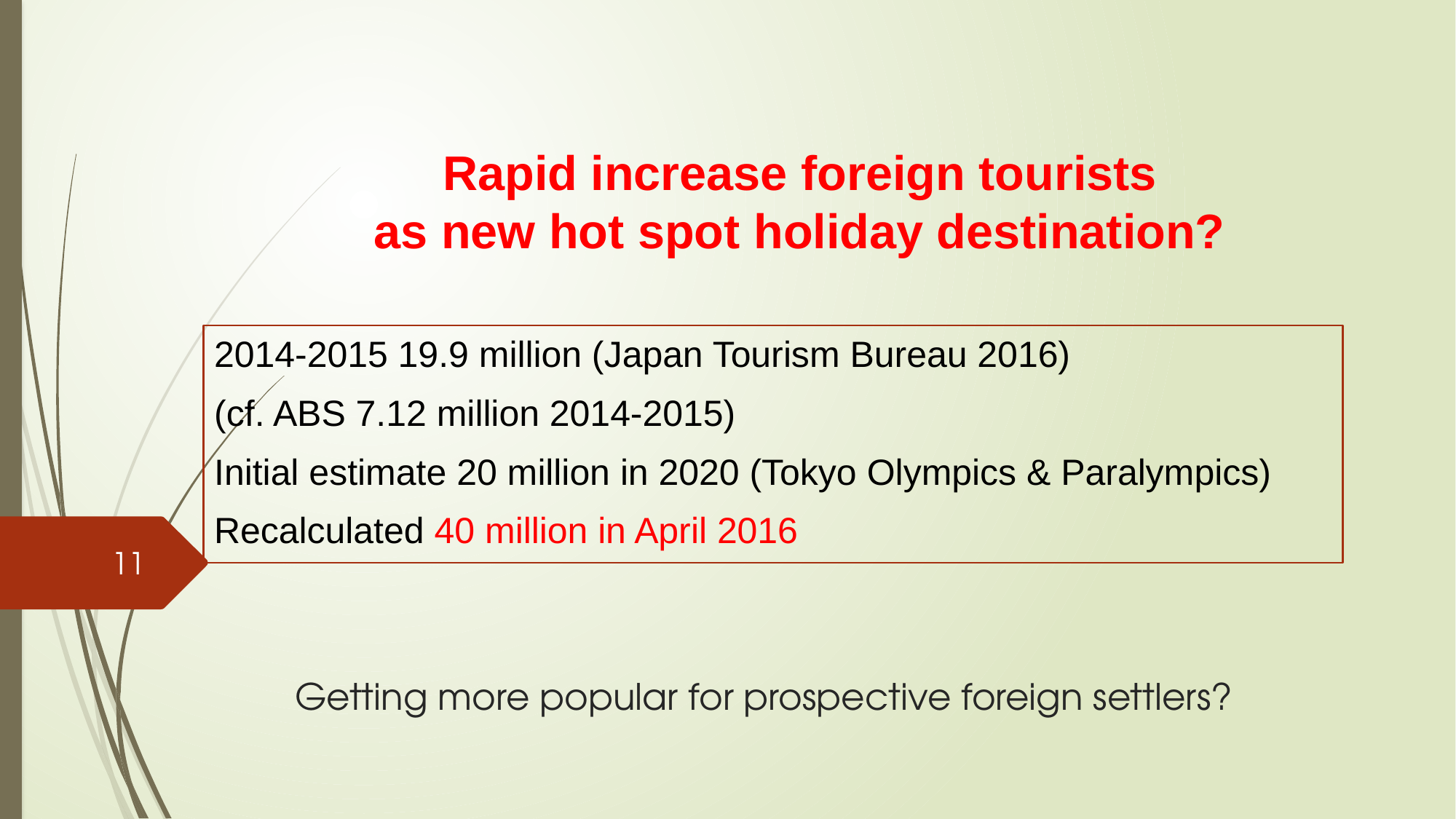

Rapid increase foreign tourists
as new hot spot holiday destination?
2014-2015 19.9 million (Japan Tourism Bureau 2016)
(cf. ABS 7.12 million 2014-2015)
Initial estimate 20 million in 2020 (Tokyo Olympics & Paralympics)
Recalculated 40 million in April 2016
11
# Getting more popular for prospective foreign settlers?